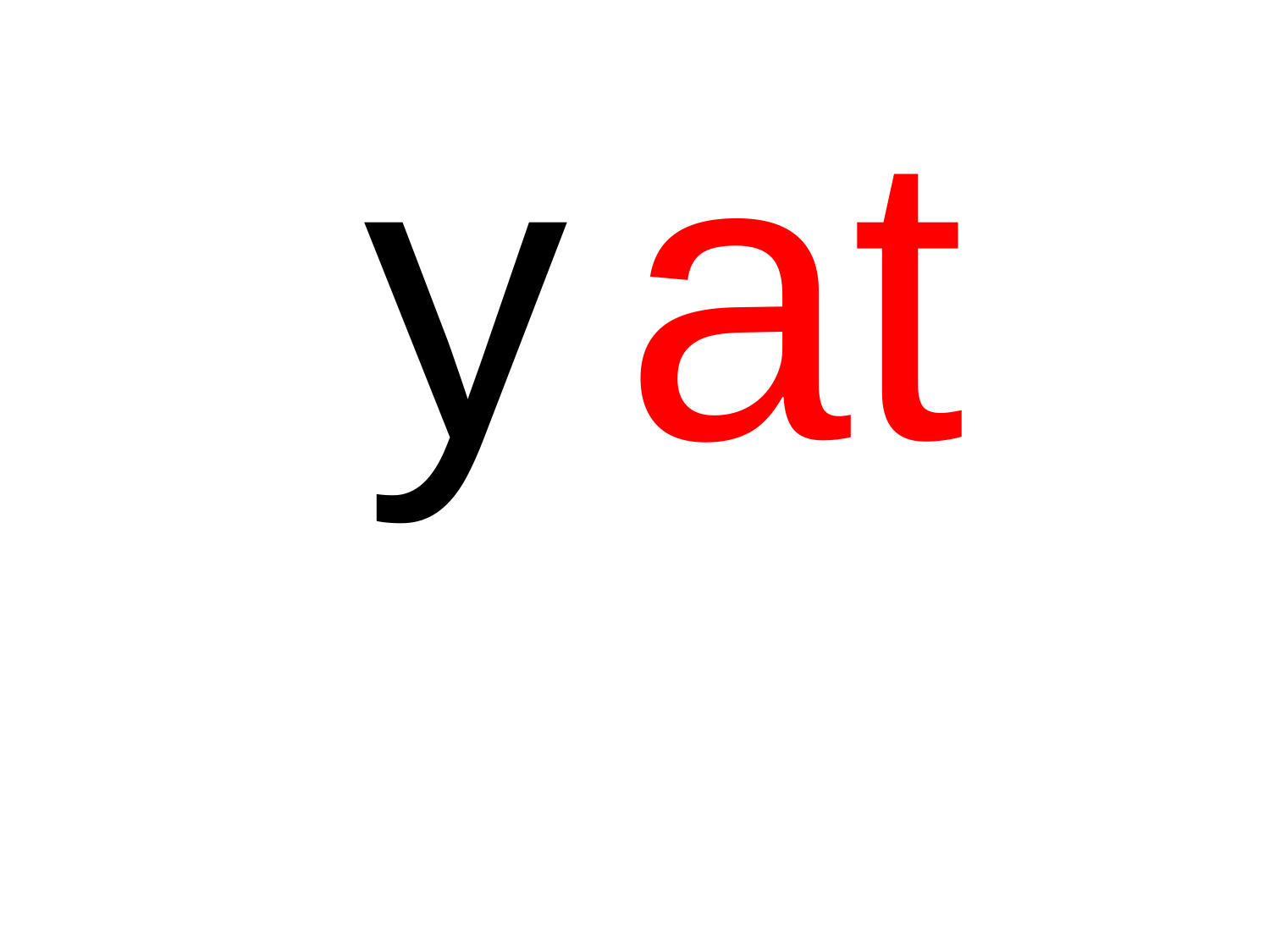

| y |
| --- |
| at |
| --- |